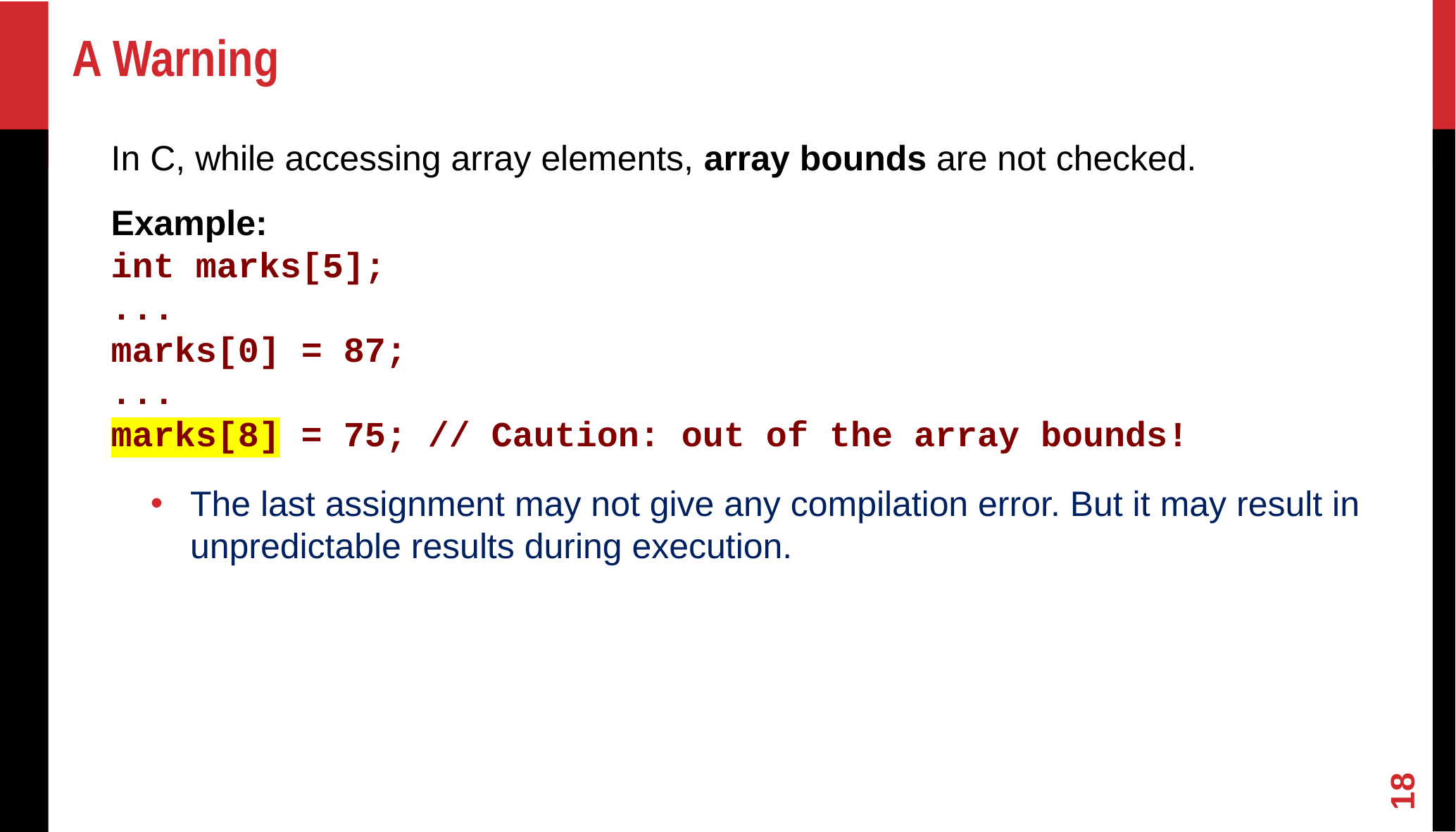

A Warning
In C, while accessing array elements, array bounds are not checked.
Example:
int marks[5];
...
marks[0] = 87;
...
marks[8] = 75; // Caution: out of the array bounds!
The last assignment may not give any compilation error. But it may result in unpredictable results during execution.
18